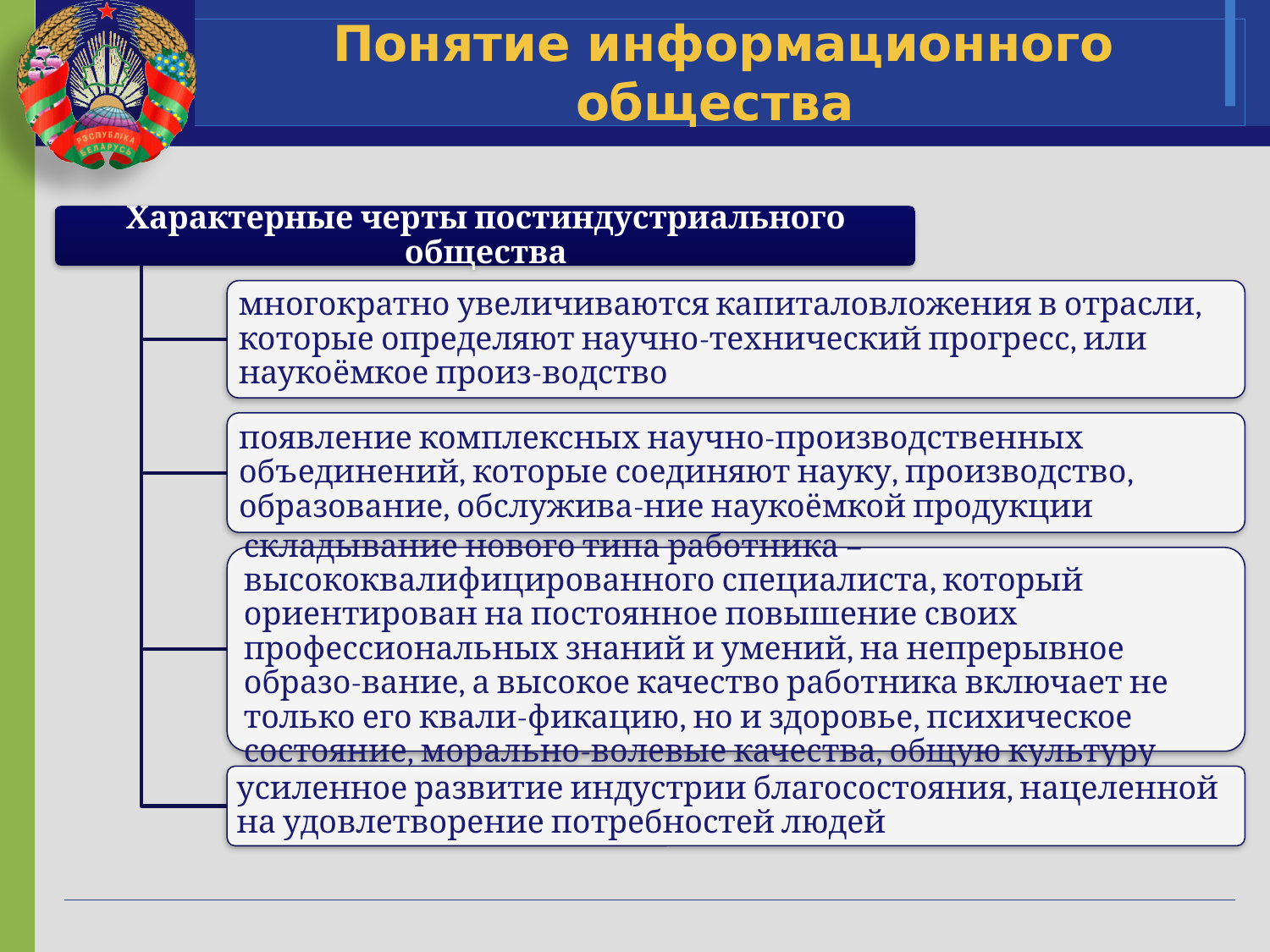

# Понятие информационного общества
Характерные черты постиндустриального общества
многократно увеличиваются капиталовложения в отрасли, которые определяют научно-технический прогресс, или наукоёмкое произ-водство
появление комплексных научно-производственных объединений, которые соединяют науку, производство, образование, обслужива-ние наукоёмкой продукции
складывание нового типа работника – высококвалифицированного специалиста, который ориентирован на постоянное повышение своих профессиональных знаний и умений, на непрерывное образо-вание, а высокое качество работника включает не только его квали-фикацию, но и здоровье, психическое состояние, морально-волевые качества, общую культуру
усиленное развитие индустрии благосостояния, нацеленной на удовлетворение потребностей людей